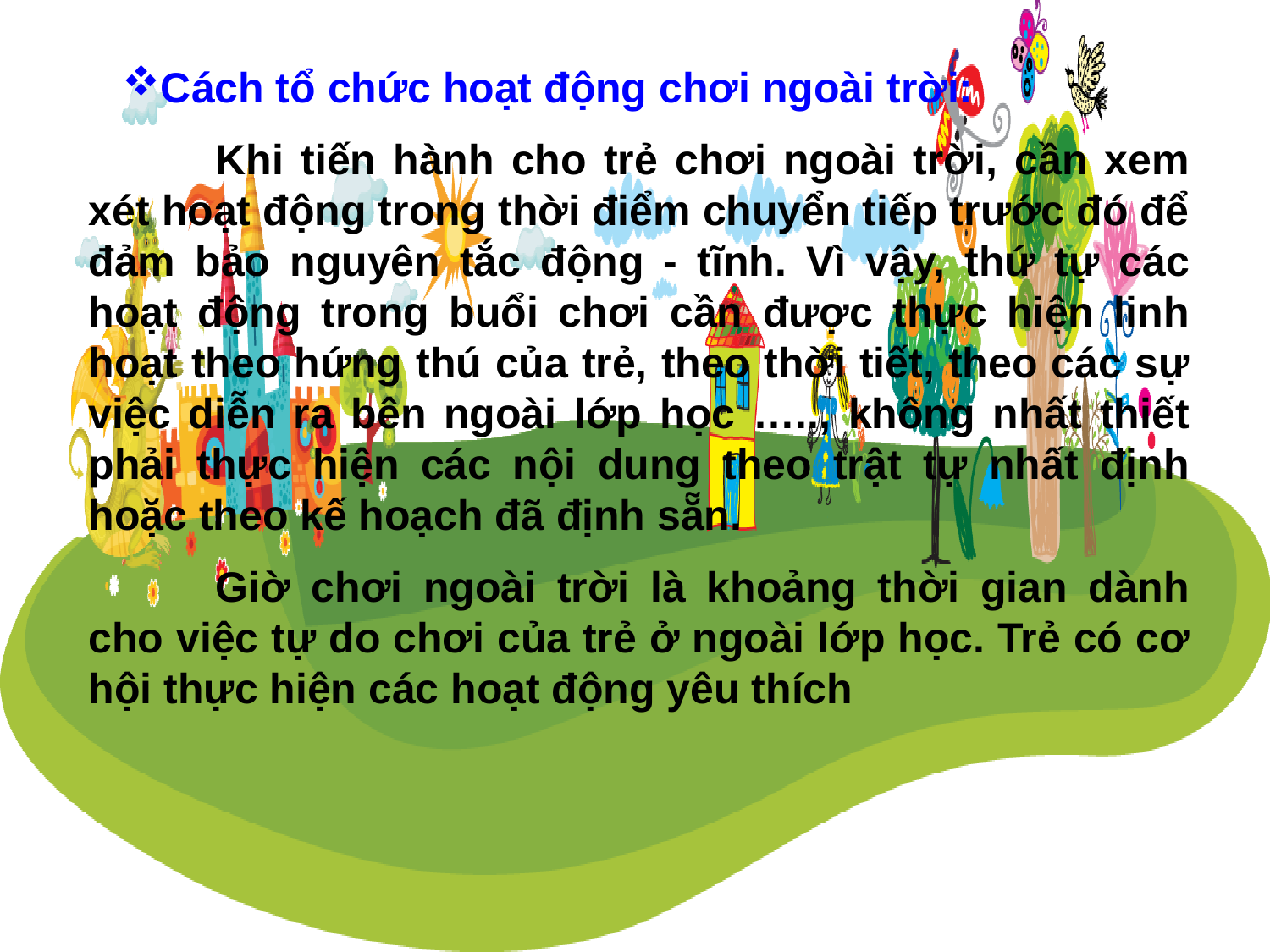

Cách tổ chức hoạt động chơi ngoài trời:
	Khi tiến hành cho trẻ chơi ngoài trời, cần xem xét hoạt động trong thời điểm chuyển tiếp trước đó để đảm bảo nguyên tắc động - tĩnh. Vì vậy, thứ tự các hoạt động trong buổi chơi cần được thực hiện linh hoạt theo hứng thú của trẻ, theo thời tiết, theo các sự việc diễn ra bên ngoài lớp học ….., không nhất thiết phải thực hiện các nội dung theo trật tự nhất định hoặc theo kế hoạch đã định sẵn.
	Giờ chơi ngoài trời là khoảng thời gian dành cho việc tự do chơi của trẻ ở ngoài lớp học. Trẻ có cơ hội thực hiện các hoạt động yêu thích